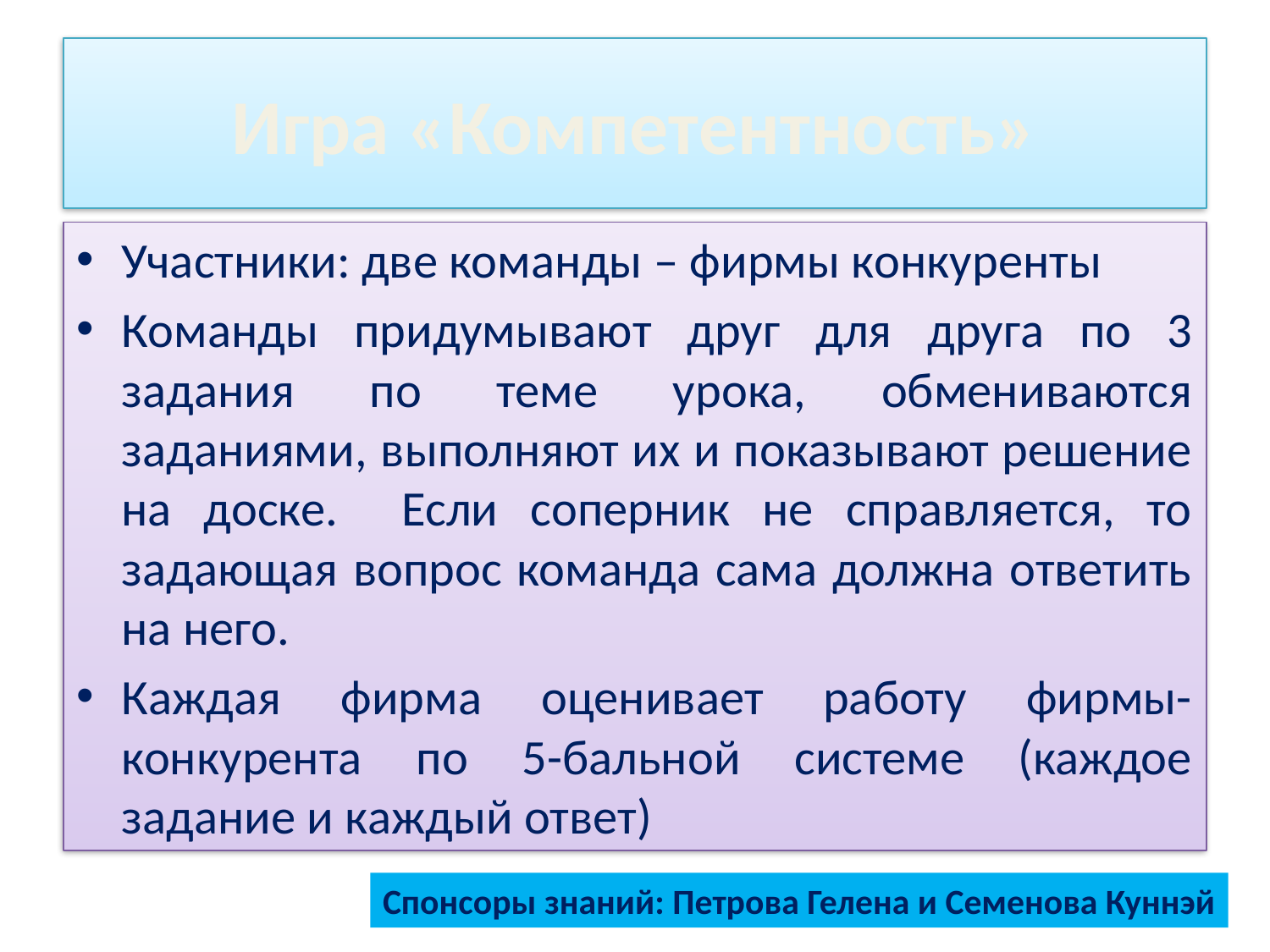

# Игра «Компетентность»
Участники: две команды – фирмы конкуренты
Команды придумывают друг для друга по 3 задания по теме урока, обмениваются заданиями, выполняют их и показывают решение на доске.  Если соперник не справляется, то задающая вопрос команда сама должна ответить на него.
Каждая фирма оценивает работу фирмы-конкурента по 5-бальной системе (каждое задание и каждый ответ)
Спонсоры знаний: Петрова Гелена и Семенова Куннэй